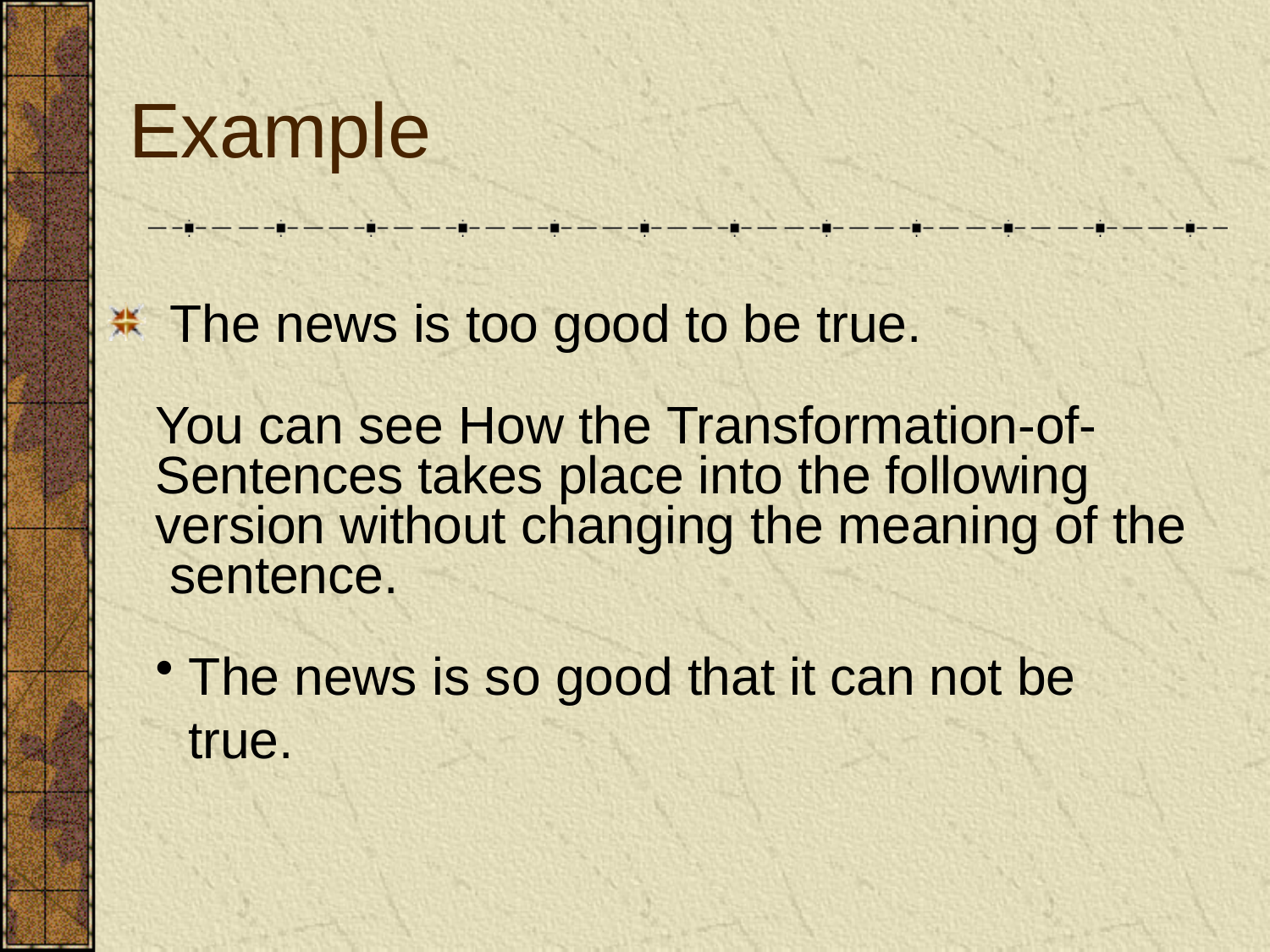

# Example
The news is too good to be true.
You can see How the Transformation-of-  Sentences takes place into the following  version without changing the meaning of the  sentence.
The news is so good that it can not be true.